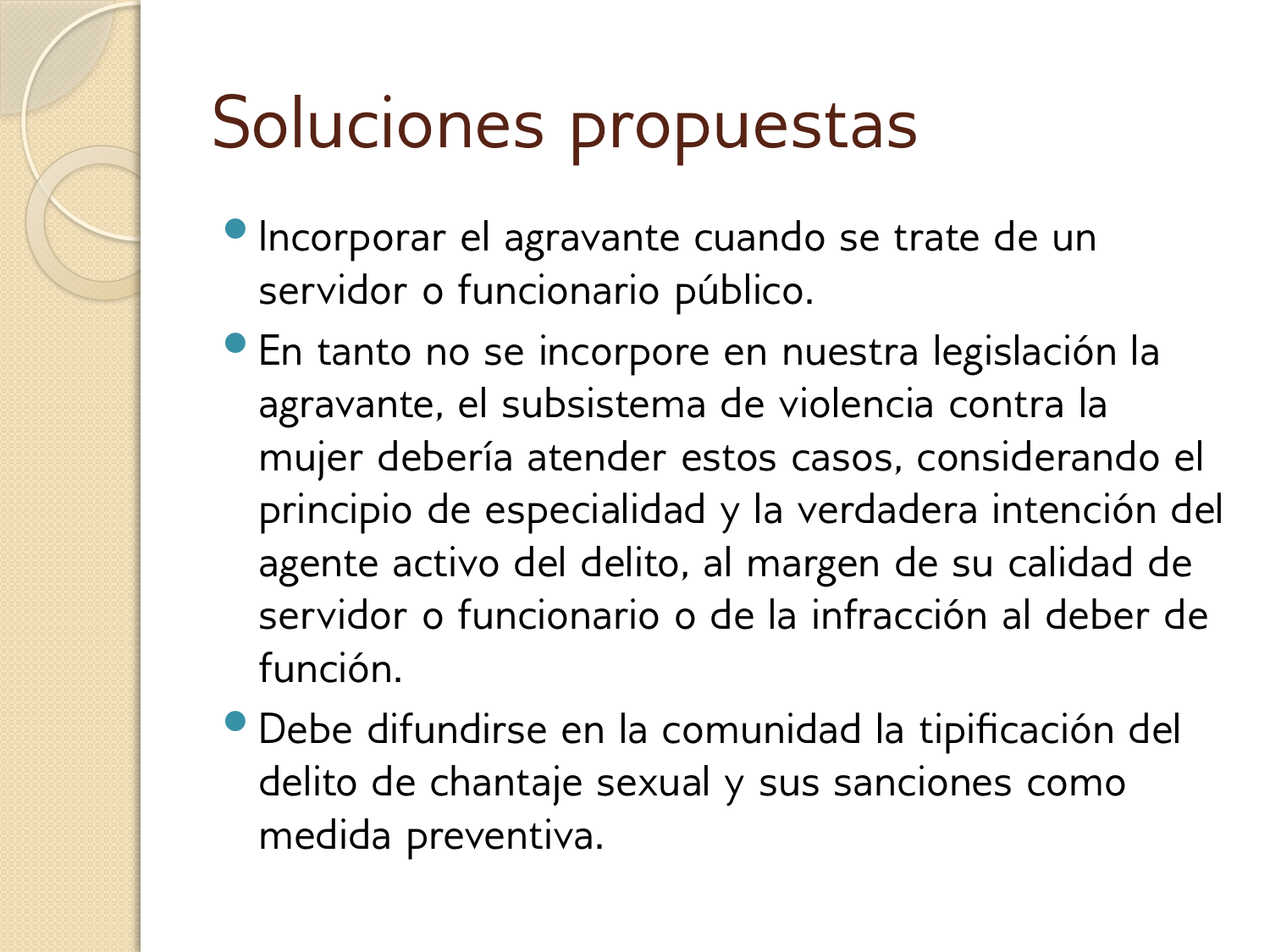

# Soluciones propuestas
Incorporar el agravante cuando se trate de un servidor o funcionario público.
En tanto no se incorpore en nuestra legislación la agravante, el subsistema de violencia contra la mujer debería atender estos casos, considerando el principio de especialidad y la verdadera intención del agente activo del delito, al margen de su calidad de servidor o funcionario o de la infracción al deber de función.
Debe difundirse en la comunidad la tipificación del delito de chantaje sexual y sus sanciones como medida preventiva.